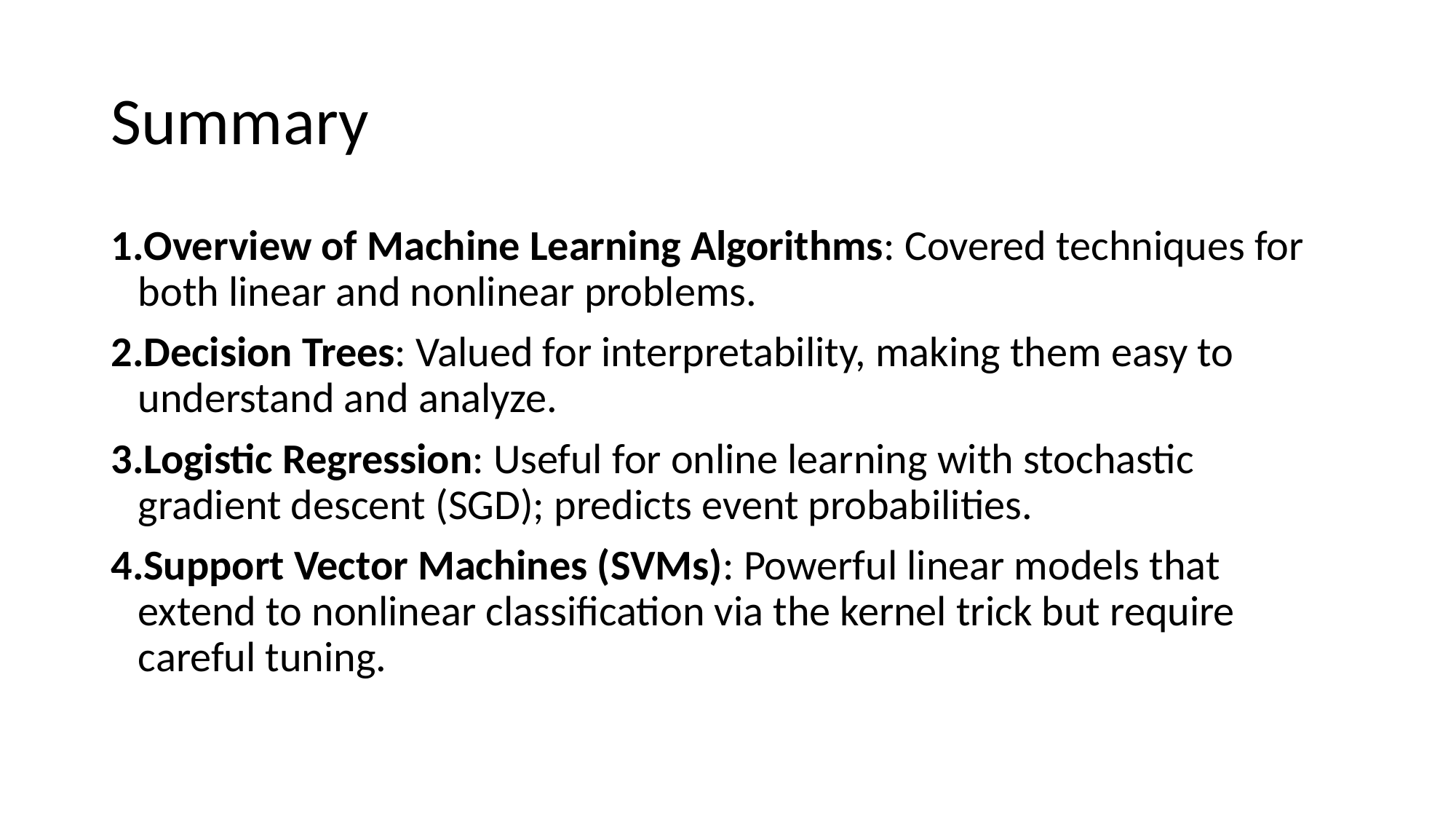

# Summary
Overview of Machine Learning Algorithms: Covered techniques for both linear and nonlinear problems.
Decision Trees: Valued for interpretability, making them easy to understand and analyze.
Logistic Regression: Useful for online learning with stochastic gradient descent (SGD); predicts event probabilities.
Support Vector Machines (SVMs): Powerful linear models that extend to nonlinear classification via the kernel trick but require careful tuning.